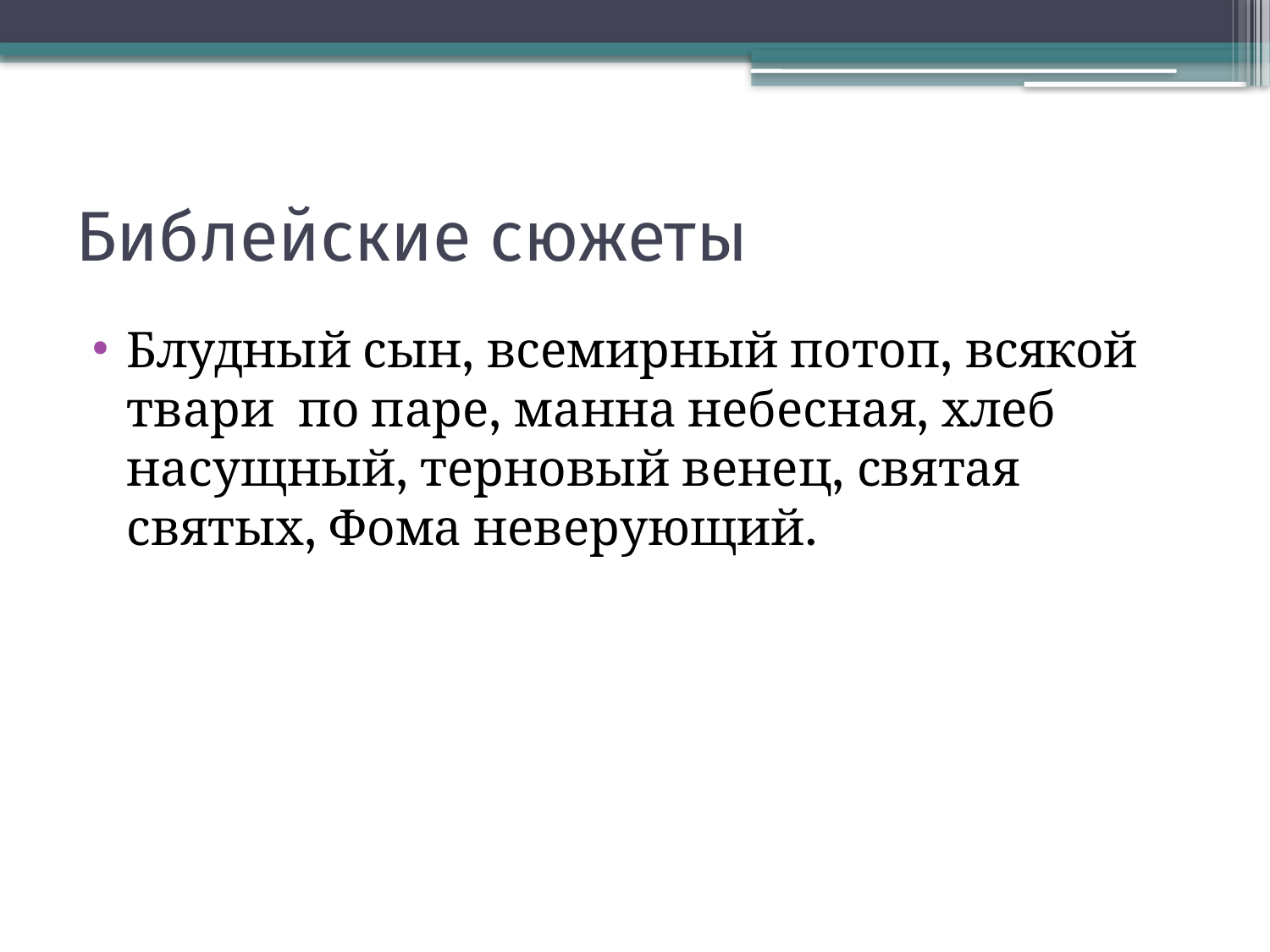

# Библейские сюжеты
Блудный сын, всемирный потоп, всякой твари  по паре, манна небесная, хлеб насущный, терновый венец, святая святых, Фома неверующий.